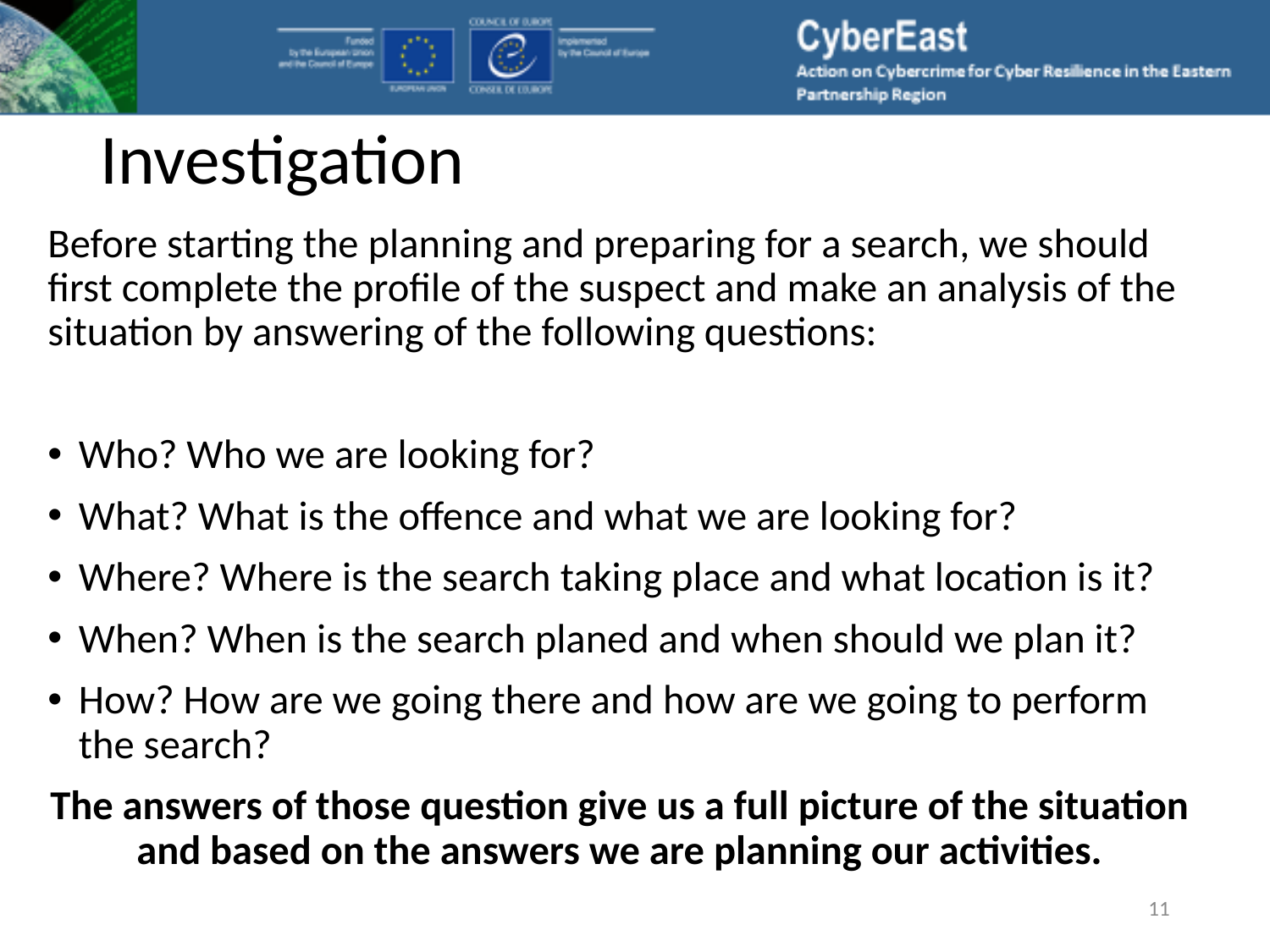

# Investigation
Before starting the planning and preparing for a search, we should first complete the profile of the suspect and make an analysis of the situation by answering of the following questions:

Who? Who we are looking for?
What? What is the offence and what we are looking for?
Where? Where is the search taking place and what location is it?
When? When is the search planed and when should we plan it?
How? How are we going there and how are we going to perform the search?
The answers of those question give us a full picture of the situation and based on the answers we are planning our activities.

11